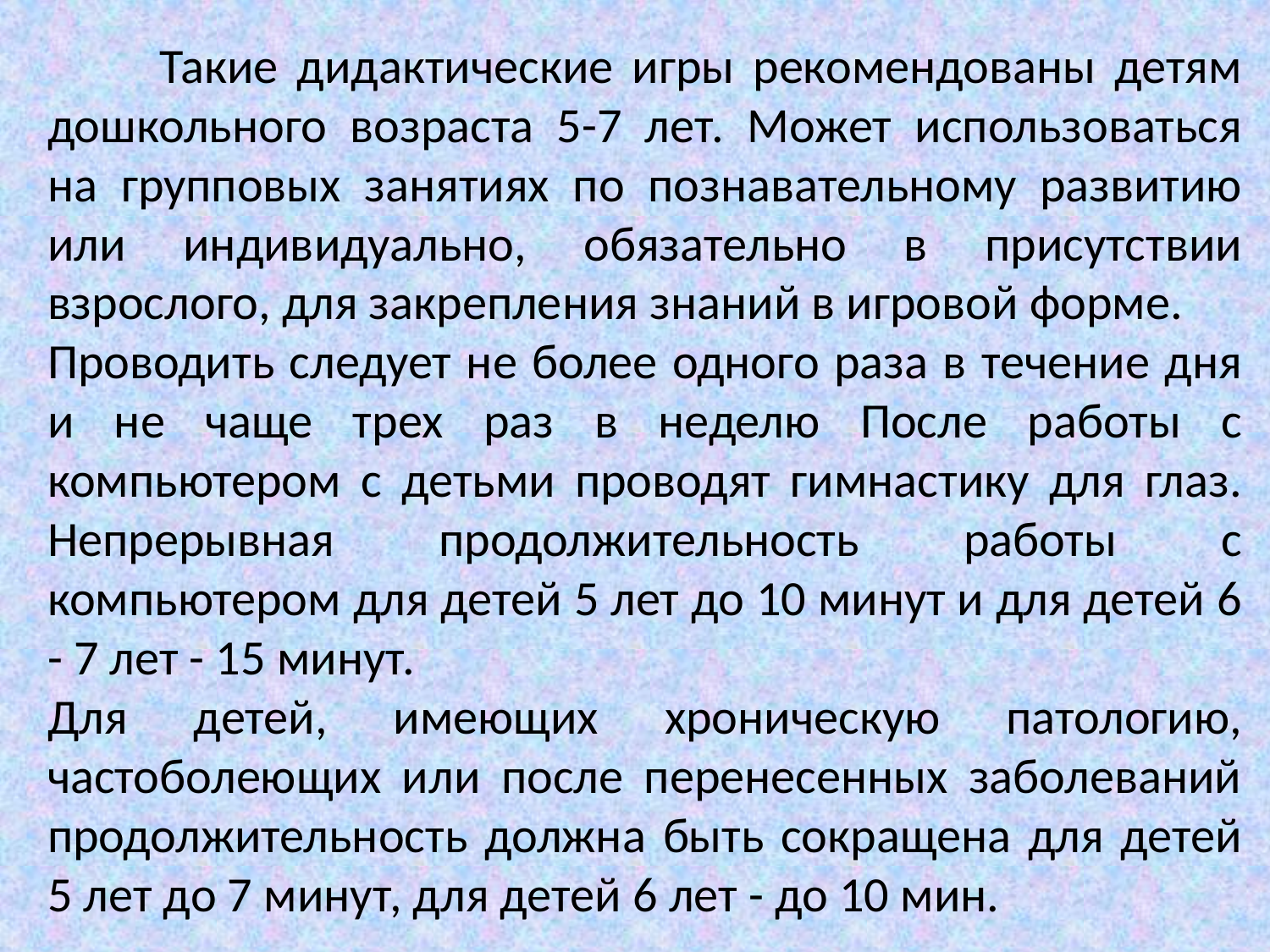

Такие дидактические игры рекомендованы детям дошкольного возраста 5-7 лет. Может использоваться на групповых занятиях по познавательному развитию или индивидуально, обязательно в присутствии взрослого, для закрепления знаний в игровой форме.
Проводить следует не более одного раза в течение дня и не чаще трех раз в неделю После работы с компьютером с детьми проводят гимнастику для глаз. Непрерывная продолжительность работы с компьютером для детей 5 лет до 10 минут и для детей 6 - 7 лет - 15 минут.
Для детей, имеющих хроническую патологию, частоболеющих или после перенесенных заболеваний продолжительность должна быть сокращена для детей 5 лет до 7 минут, для детей 6 лет - до 10 мин.